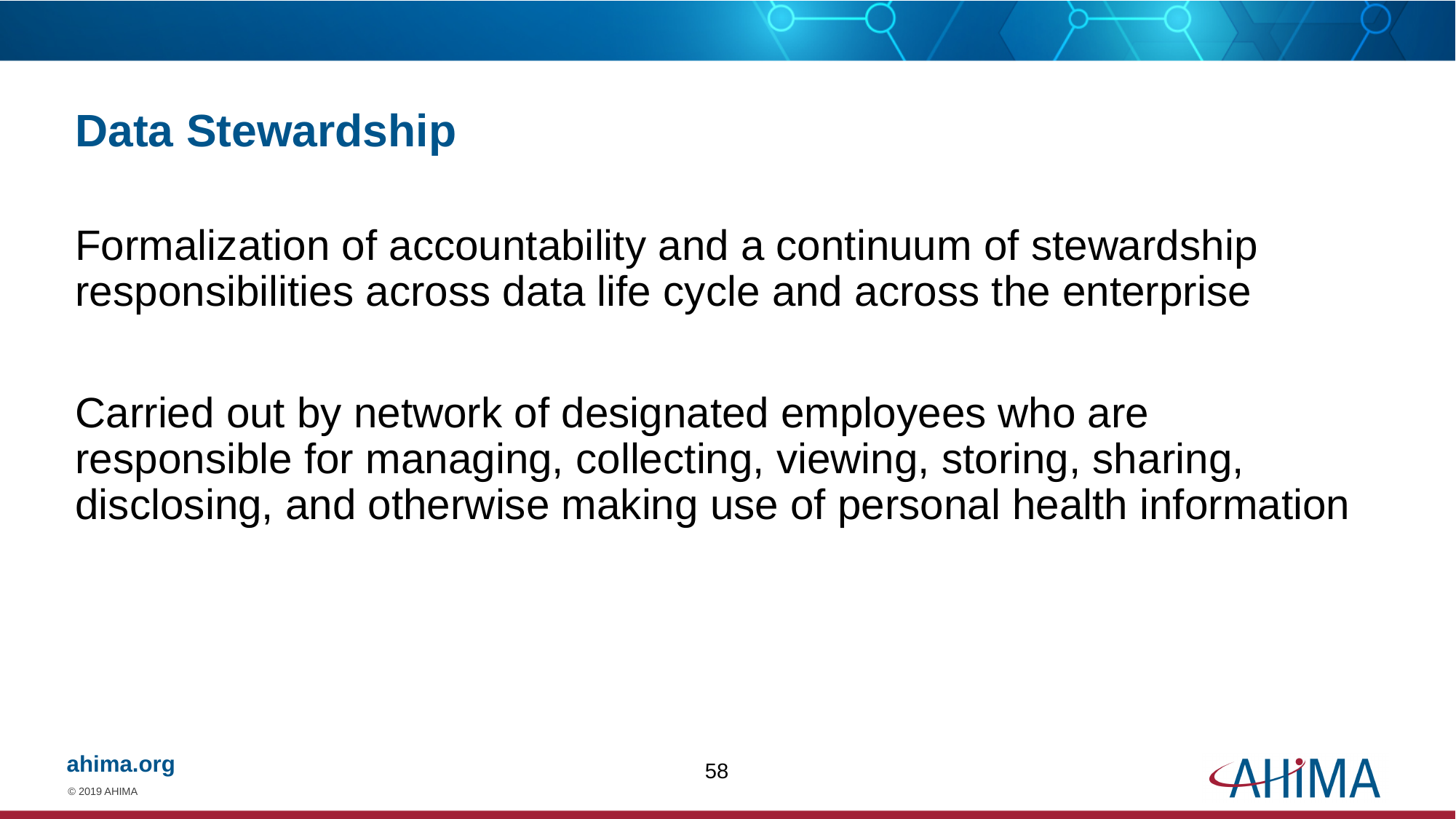

# Data Stewardship
Formalization of accountability and a continuum of stewardship responsibilities across data life cycle and across the enterprise

Carried out by network of designated employees who are responsible for managing, collecting, viewing, storing, sharing, disclosing, and otherwise making use of personal health information